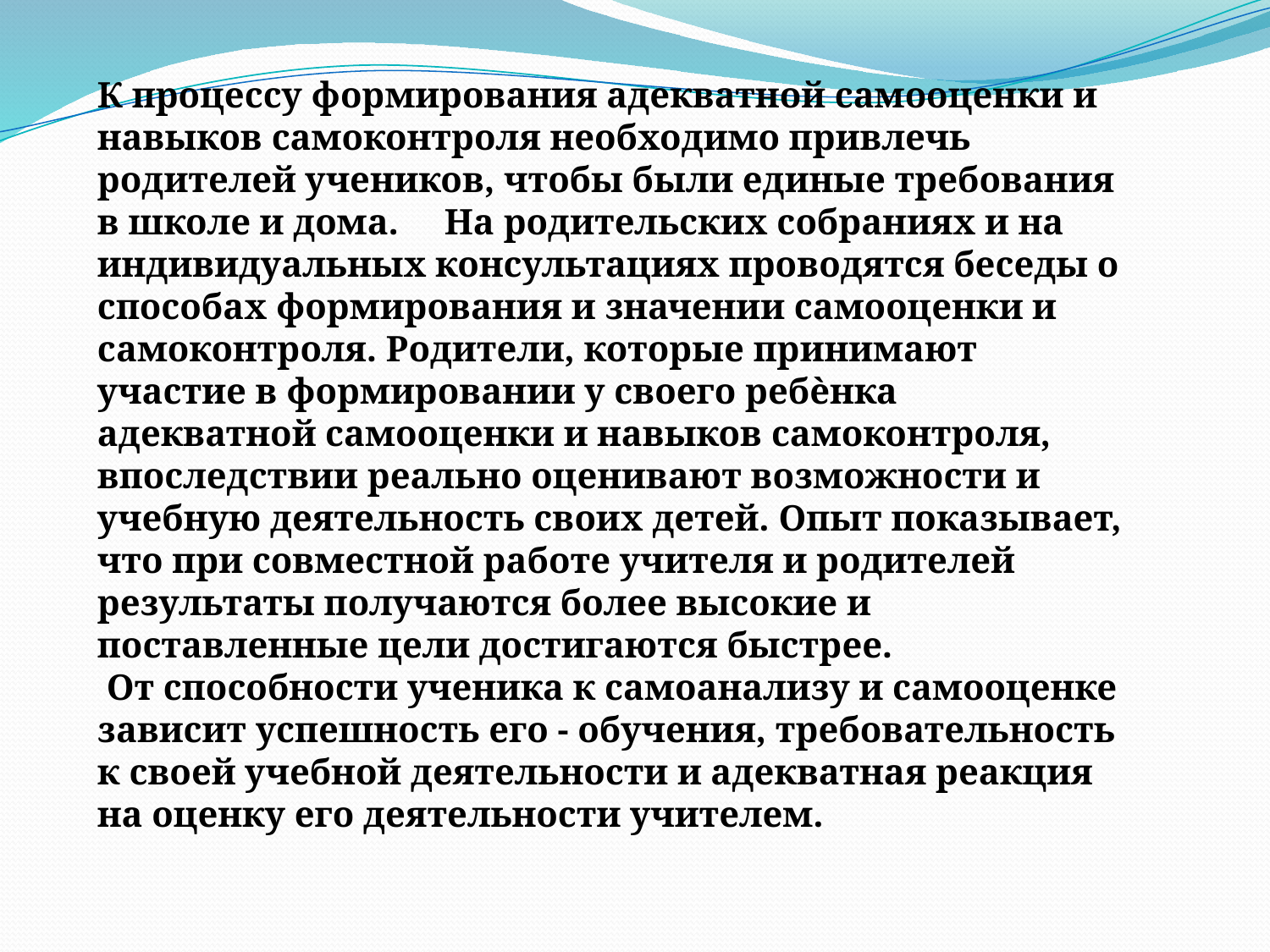

К процессу формирования адекватной самооценки и навыков самоконтроля необходимо привлечь родителей учеников, чтобы были единые требования в школе и дома.     На родительских собраниях и на индивидуальных консультациях проводятся беседы о способах формирования и значении самооценки и самоконтроля. Родители, которые принимают участие в формировании у своего ребѐнка адекватной самооценки и навыков самоконтроля, впоследствии реально оценивают возможности и учебную деятельность своих детей. Опыт показывает, что при совместной работе учителя и родителей результаты получаются более высокие и поставленные цели достигаются быстрее.
 От способности ученика к самоанализу и самооценке зависит успешность его - обучения, требовательность к своей учебной деятельности и адекватная реакция на оценку его деятельности учителем.